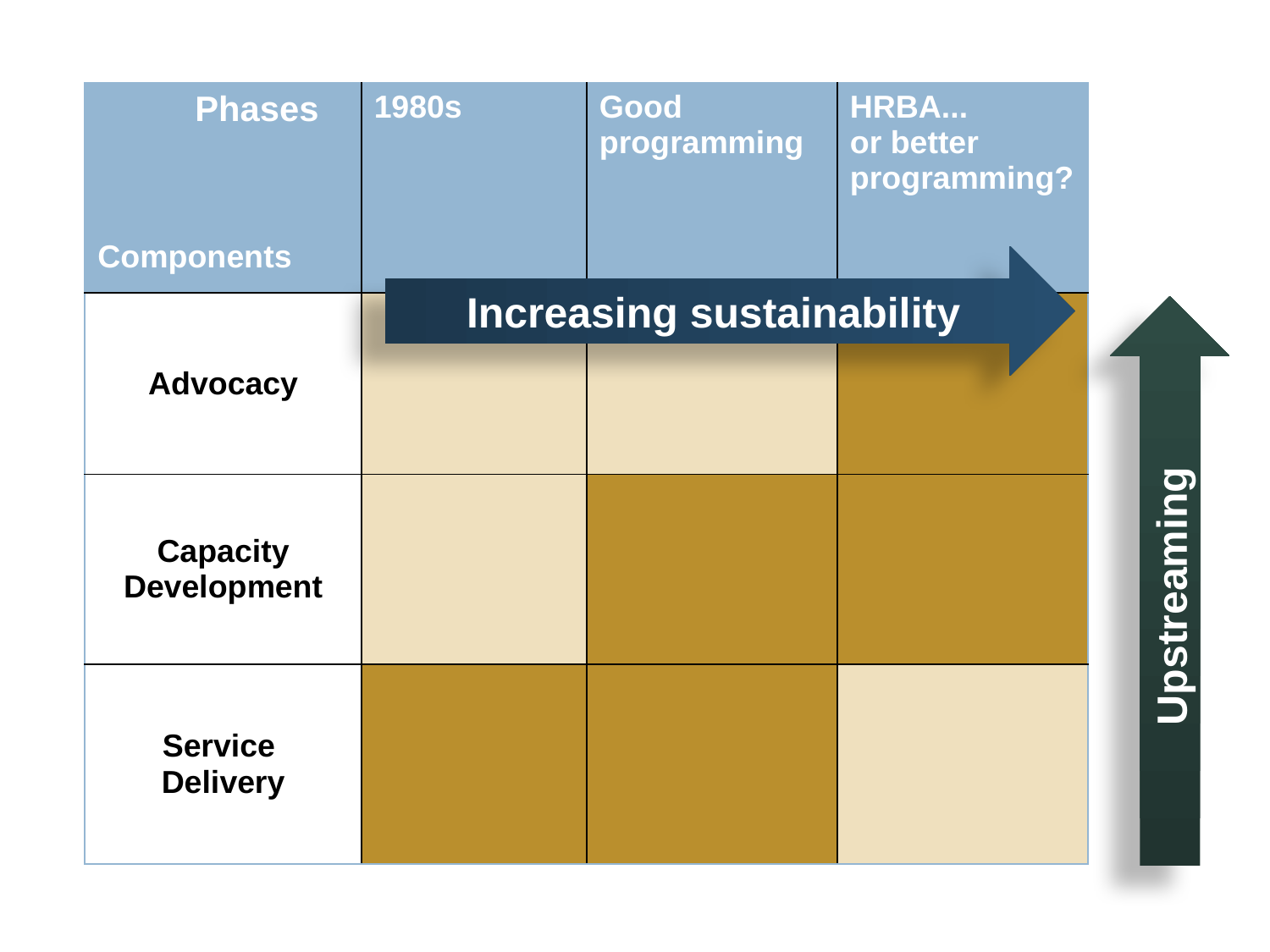

| Phases Components | 1980s | Good programming | HRBA... or better programming? |
| --- | --- | --- | --- |
| Advocacy |  |  |  |
| Capacity Development |  |  |  |
| Service Delivery |  |  |  |
Increasing sustainability
Upstreaming